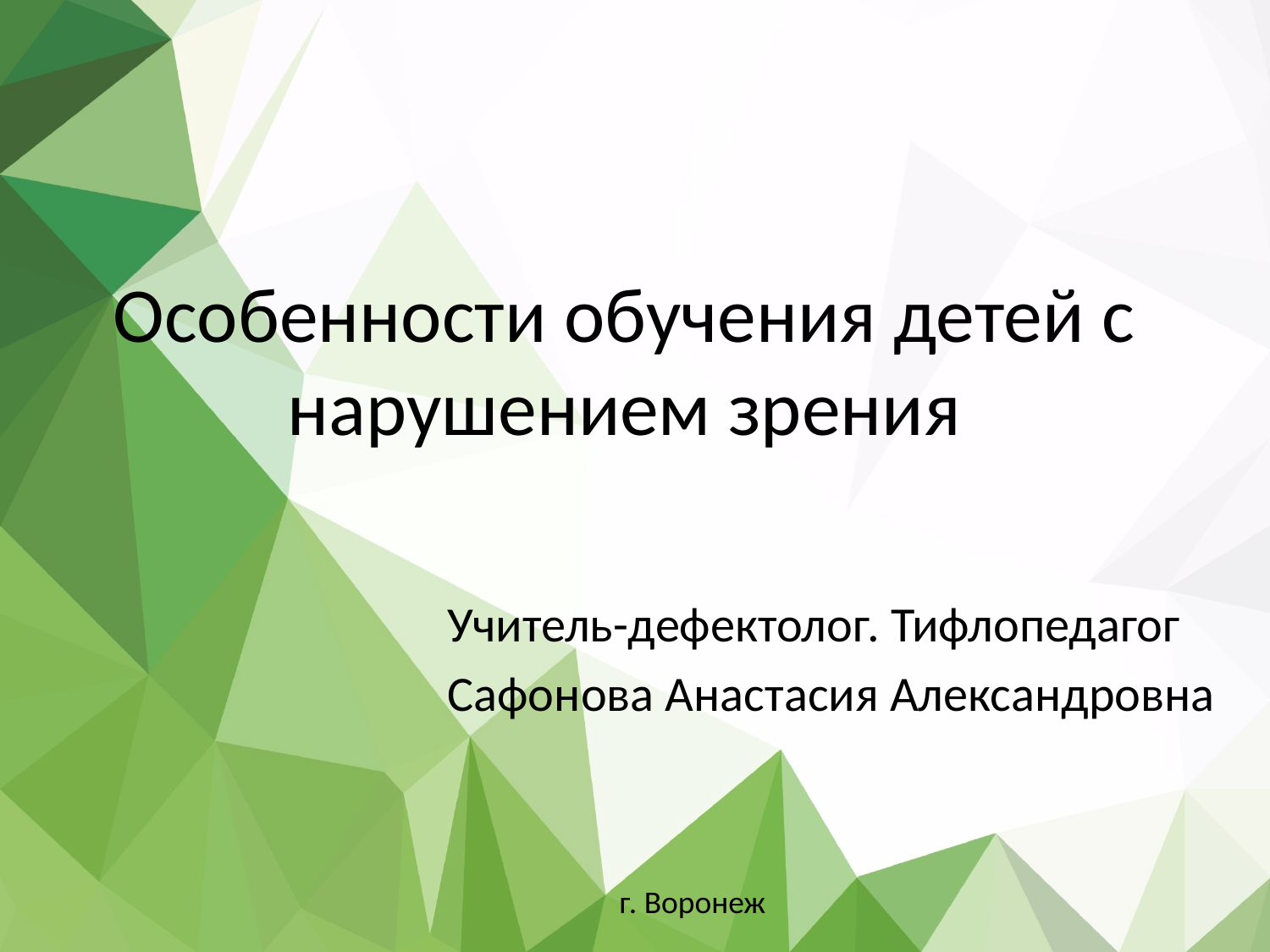

# Особенности обучения детей с нарушением зрения
Учитель-дефектолог. Тифлопедагог
Сафонова Анастасия Александровна
г. Воронеж